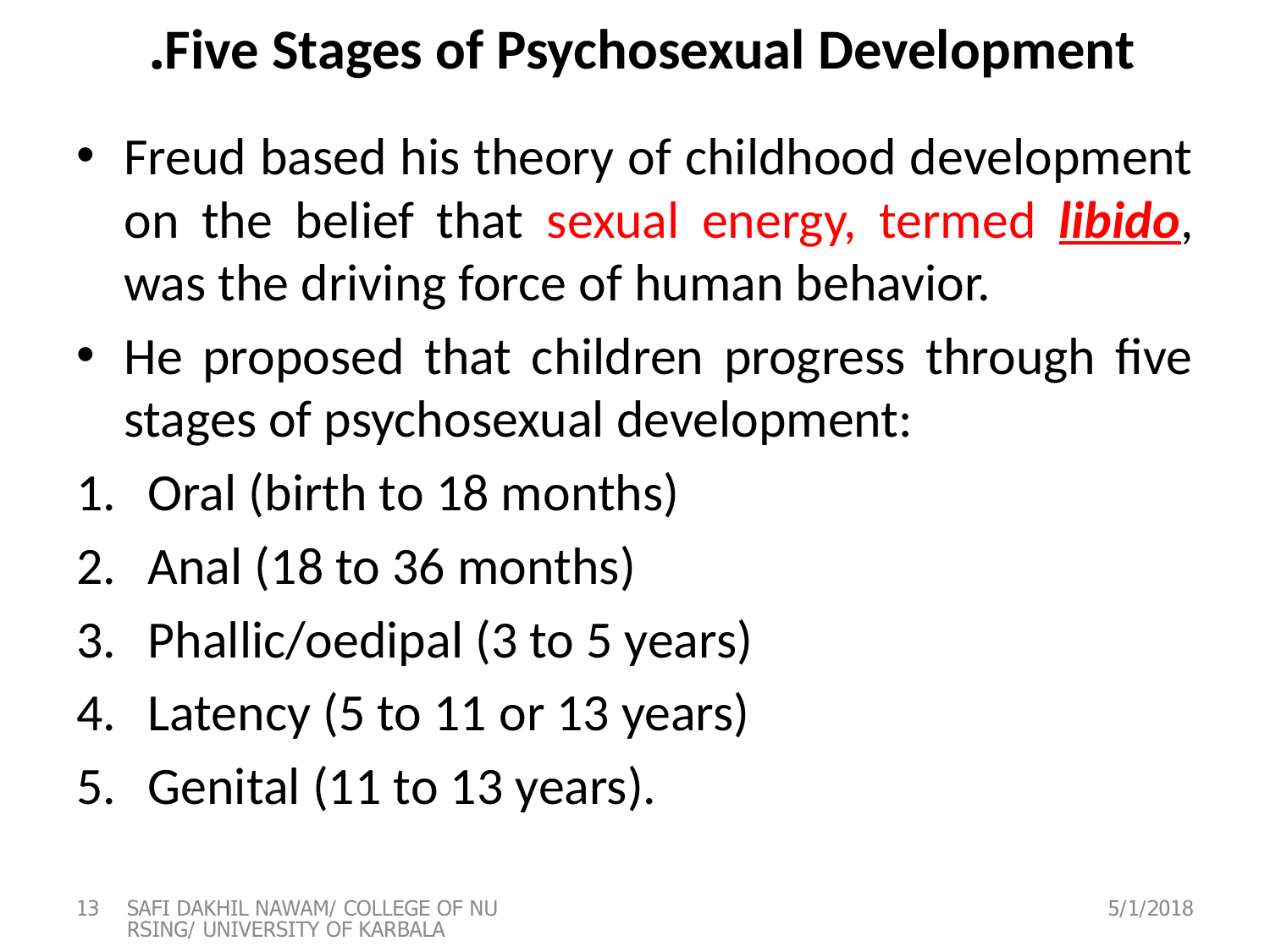

# Five Stages of Psychosexual Development.
Freud based his theory of childhood development on the belief that sexual energy, termed libido, was the driving force of human behavior.
He proposed that children progress through five stages of psychosexual development:
Oral (birth to 18 months)
Anal (18 to 36 months)
Phallic/oedipal (3 to 5 years)
Latency (5 to 11 or 13 years)
Genital (11 to 13 years).
13
SAFI DAKHIL NAWAM/ COLLEGE OF NURSING/ UNIVERSITY OF KARBALA
5/1/2018